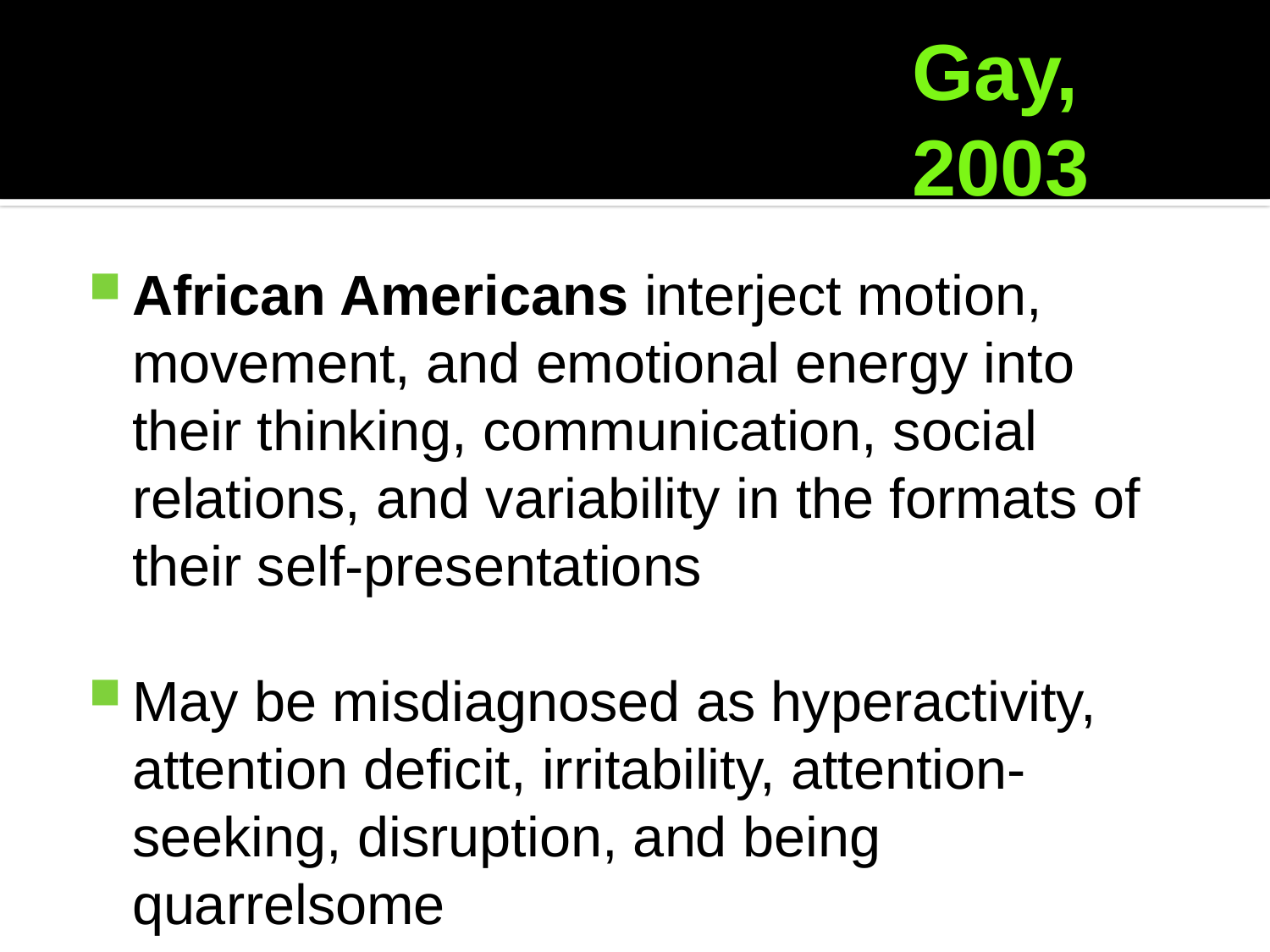

# Gay, 2003
African Americans interject motion, movement, and emotional energy into their thinking, communication, social relations, and variability in the formats of their self-presentations

May be misdiagnosed as hyperactivity, attention deficit, irritability, attention-seeking, disruption, and being quarrelsome